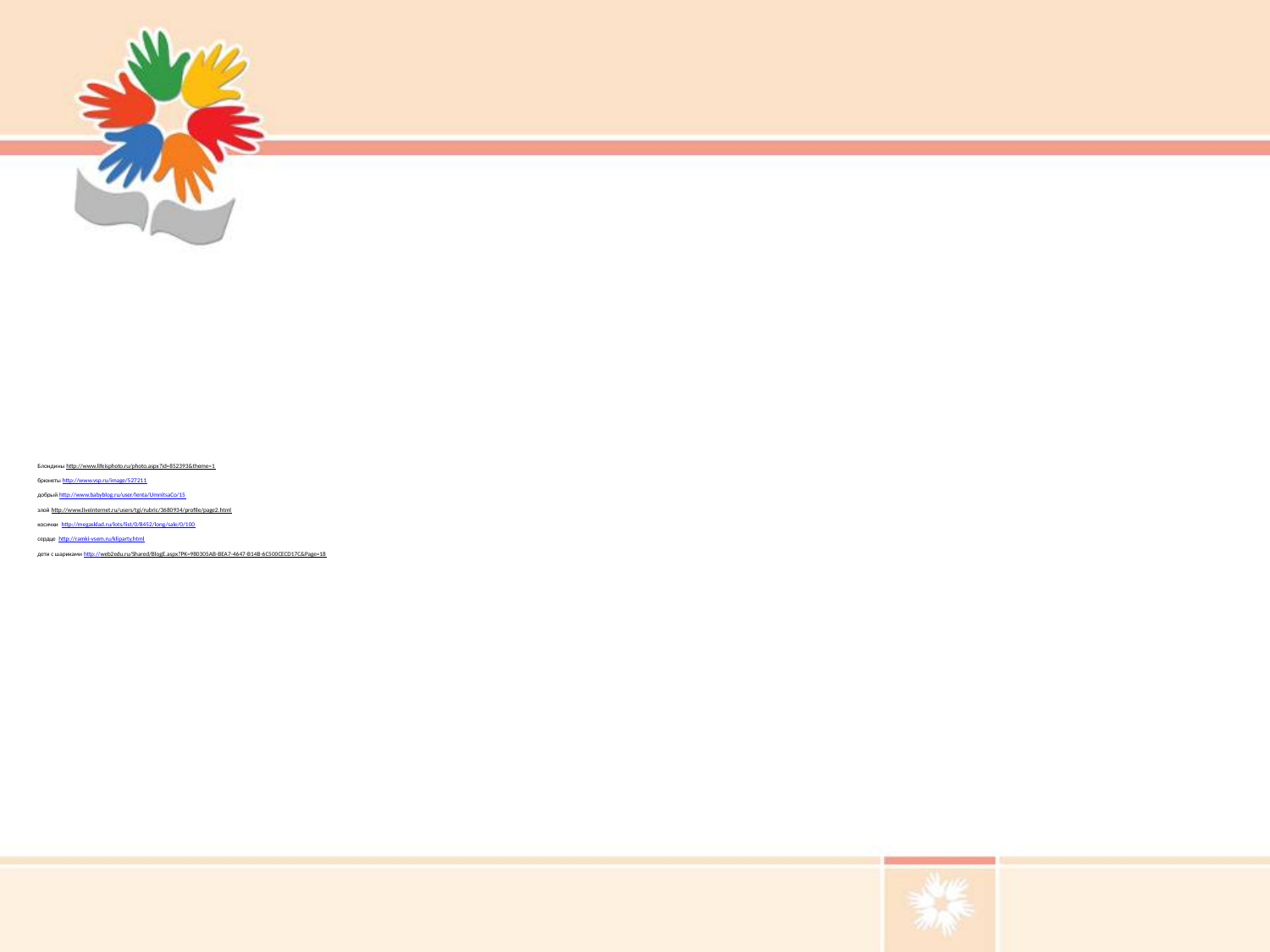

# Блондины http://www.lifeisphoto.ru/photo.aspx?id=852393&theme=1 брюнеты http://www.vsp.ru/image/527211 добрый http://www.babyblog.ru/user/lenta/UmnitsaCo/15 злой http://www.liveinternet.ru/users/tgi/rubric/3680934/profile/page2.html косички  http://megasklad.ru/lots/list/0/8452/long/sale/0/100 сердце  http://ramki-vsem.ru/kliparty.html дети с шариками http://web2edu.ru/Shared/BlogE.aspx?PK=980305AB-BEA7-4647-B14B-6C500CECD17C&Page=18